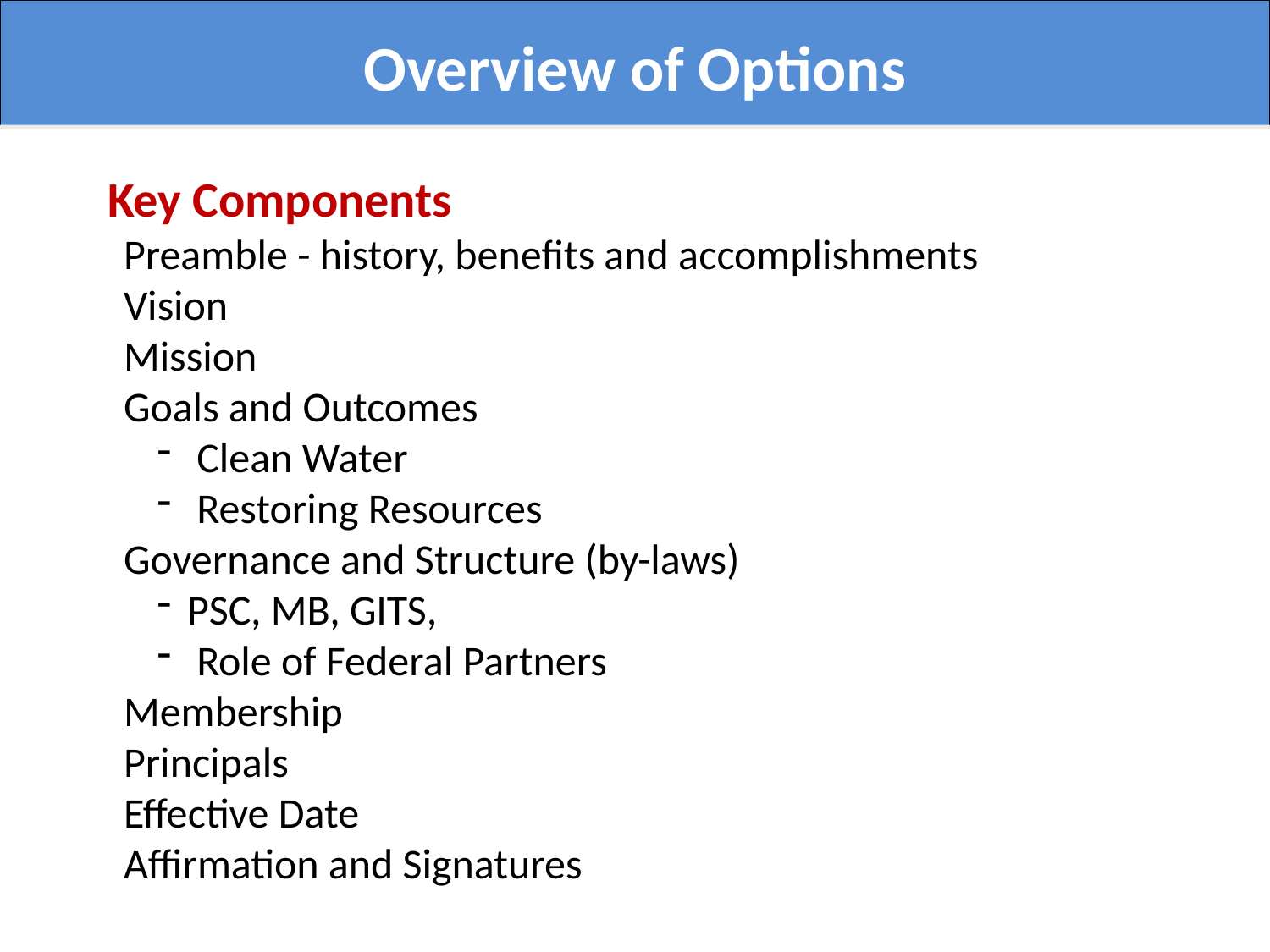

Overview of Options
Key Components
Preamble - history, benefits and accomplishments
Vision
Mission
Goals and Outcomes
 Clean Water
 Restoring Resources
Governance and Structure (by-laws)
PSC, MB, GITS,
 Role of Federal Partners
Membership
Principals
Effective Date
Affirmation and Signatures